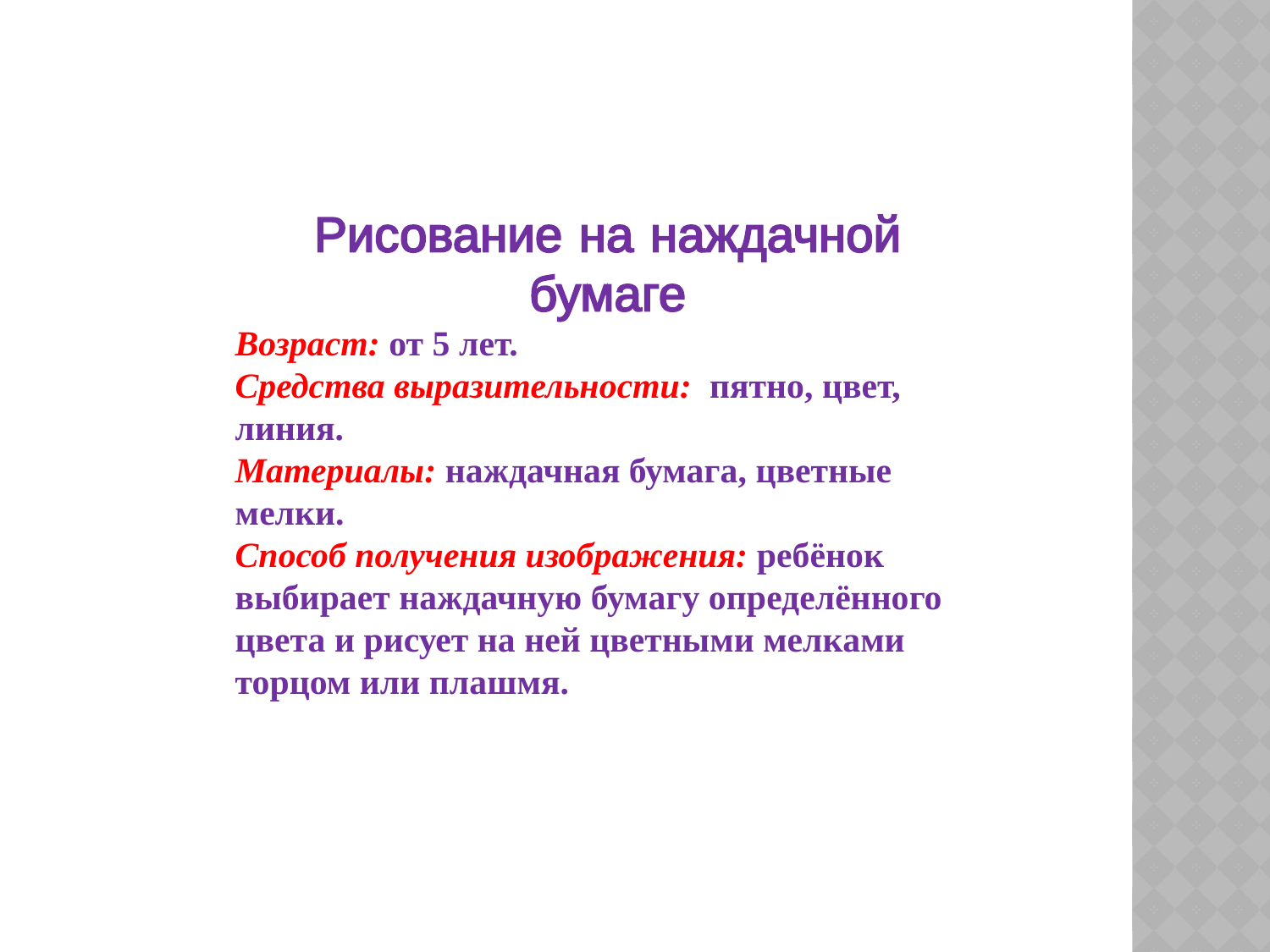

Рисование на наждачной бумаге
Возраст: от 5 лет.
Средства выразительности:  пятно, цвет, линия.
Материалы: наждачная бумага, цветные мелки.
Способ получения изображения: ребёнок выбирает наждачную бумагу определённого цвета и рисует на ней цветными мелками торцом или плашмя.